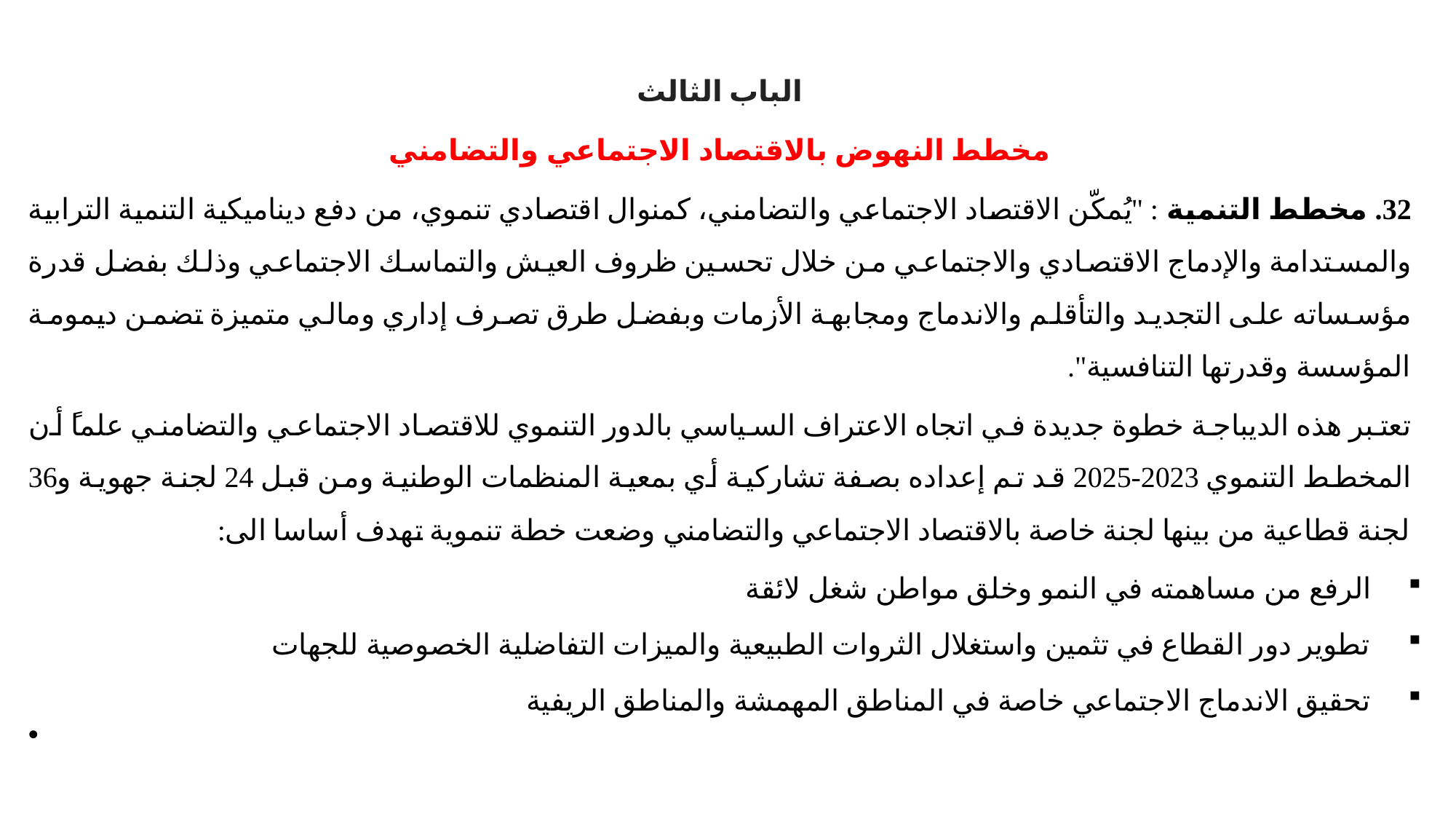

الباب الثالث
مخطط النهوض بالاقتصاد الاجتماعي والتضامني
32. مخطط التنمية : "يُمكّن الاقتصاد الاجتماعي والتضامني، كمنوال اقتصادي تنموي، من دفع ديناميكية التنمية الترابية والمستدامة والإدماج الاقتصادي والاجتماعي من خلال تحسين ظروف العيش والتماسك الاجتماعي وذلك بفضل قدرة مؤسساته على التجديد والتأقلم والاندماج ومجابهة الأزمات وبفضل طرق تصرف إداري ومالي متميزة تضمن ديمومة المؤسسة وقدرتها التنافسية".
تعتبر هذه الديباجة خطوة جديدة في اتجاه الاعتراف السياسي بالدور التنموي للاقتصاد الاجتماعي والتضامني علماً أن المخطط التنموي 2023-2025 قد تم إعداده بصفة تشاركية أي بمعية المنظمات الوطنية ومن قبل 24 لجنة جهوية و36 لجنة قطاعية من بينها لجنة خاصة بالاقتصاد الاجتماعي والتضامني وضعت خطة تنموية تهدف أساسا الى:
الرفع من مساهمته في النمو وخلق مواطن شغل لائقة
تطوير دور القطاع في تثمين واستغلال الثروات الطبيعية والميزات التفاضلية الخصوصية للجهات
تحقيق الاندماج الاجتماعي خاصة في المناطق المهمشة والمناطق الريفية